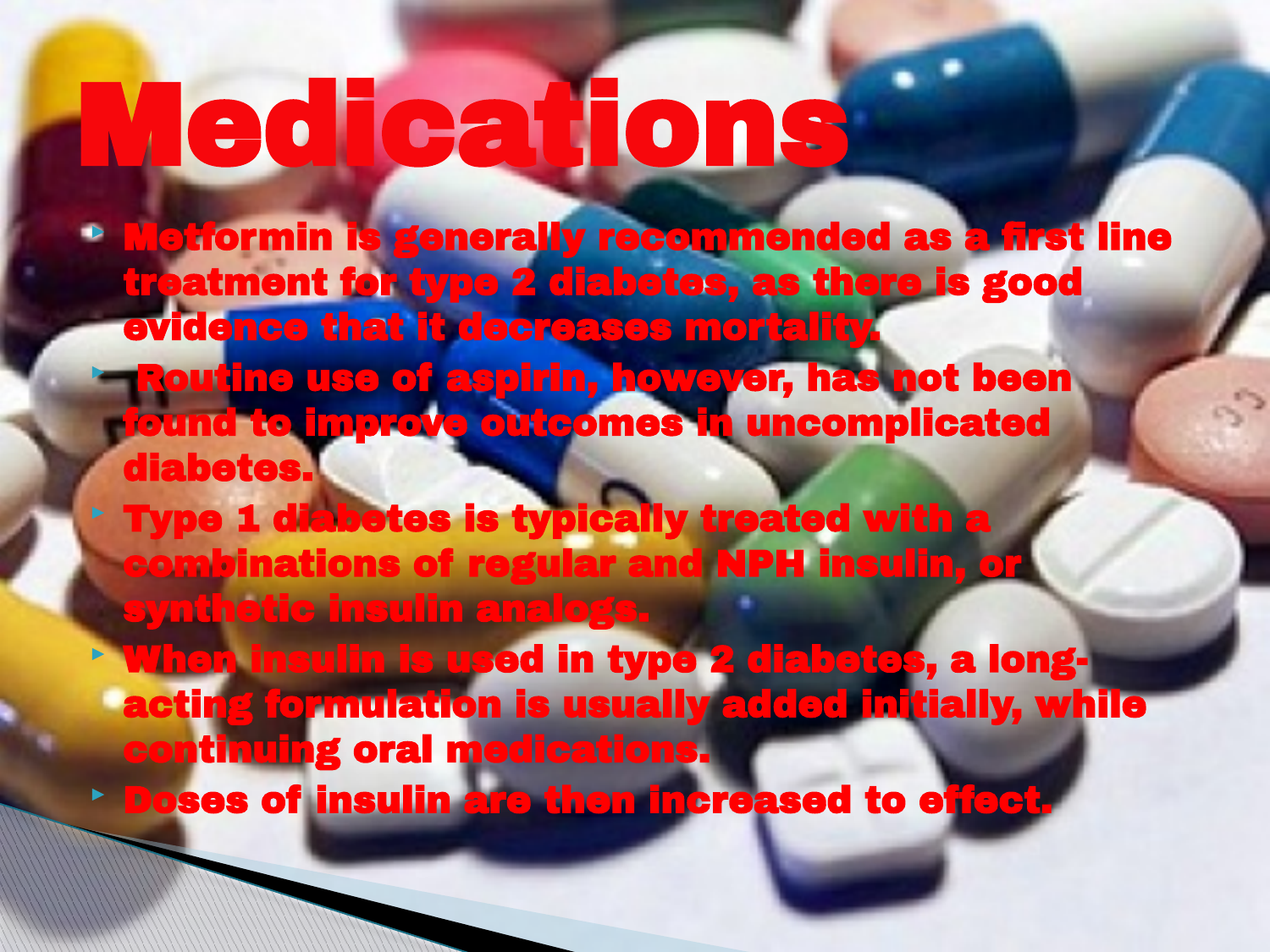

# Medications
Metformin is generally recommended as a first line treatment for type 2 diabetes, as there is good evidence that it decreases mortality.
 Routine use of aspirin, however, has not been found to improve outcomes in uncomplicated diabetes.
Type 1 diabetes is typically treated with a combinations of regular and NPH insulin, or synthetic insulin analogs.
When insulin is used in type 2 diabetes, a long-acting formulation is usually added initially, while continuing oral medications.
Doses of insulin are then increased to effect.